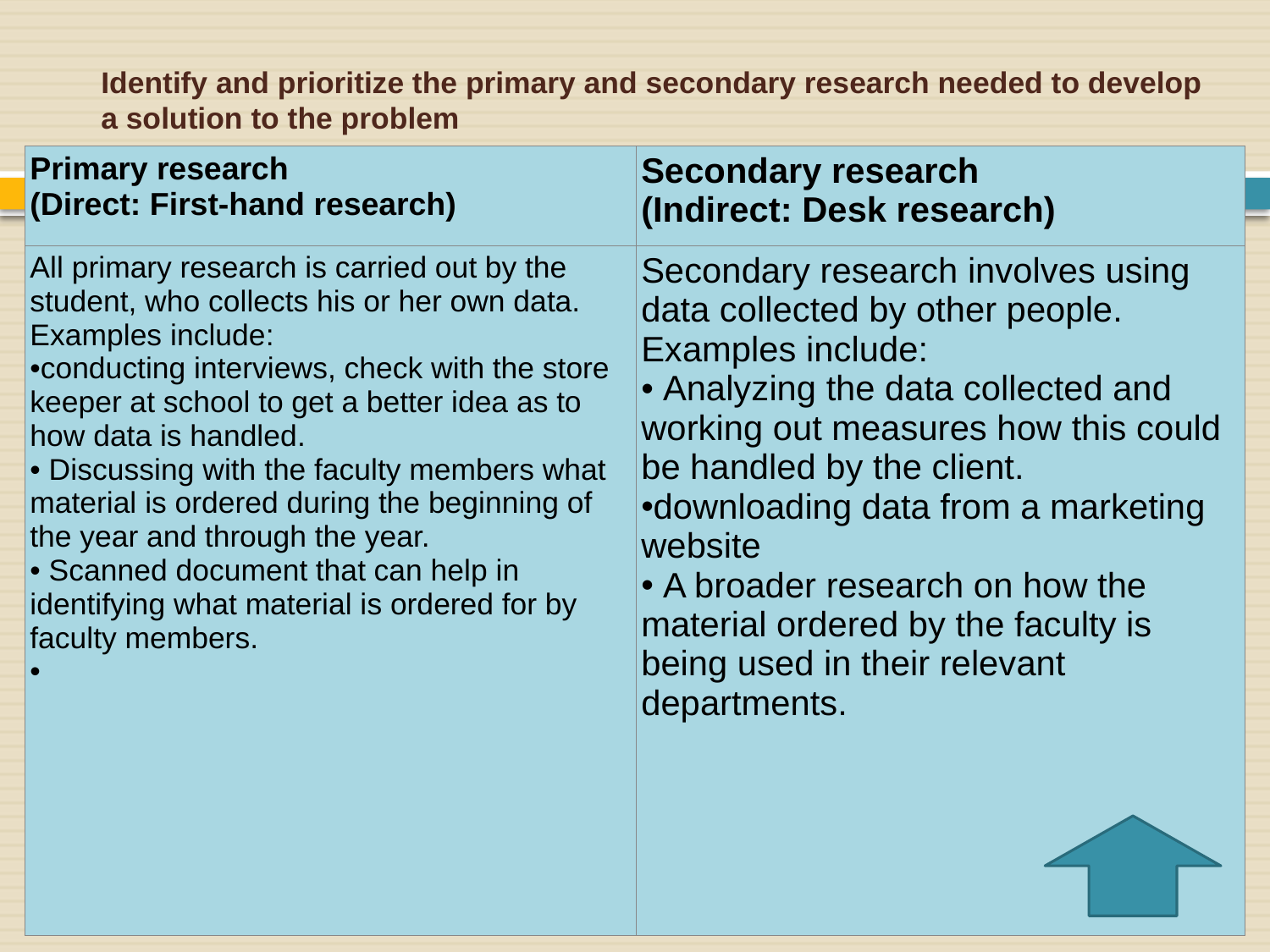

# Identify and prioritize the primary and secondary research needed to develop a solution to the problem
| Primary research (Direct: First-hand research) | Secondary research (Indirect: Desk research) |
| --- | --- |
| All primary research is carried out by the student, who collects his or her own data. Examples include: conducting interviews, check with the store keeper at school to get a better idea as to how data is handled. Discussing with the faculty members what material is ordered during the beginning of the year and through the year. Scanned document that can help in identifying what material is ordered for by faculty members. | Secondary research involves using data collected by other people. Examples include: Analyzing the data collected and working out measures how this could be handled by the client. downloading data from a marketing website A broader research on how the material ordered by the faculty is being used in their relevant departments. |